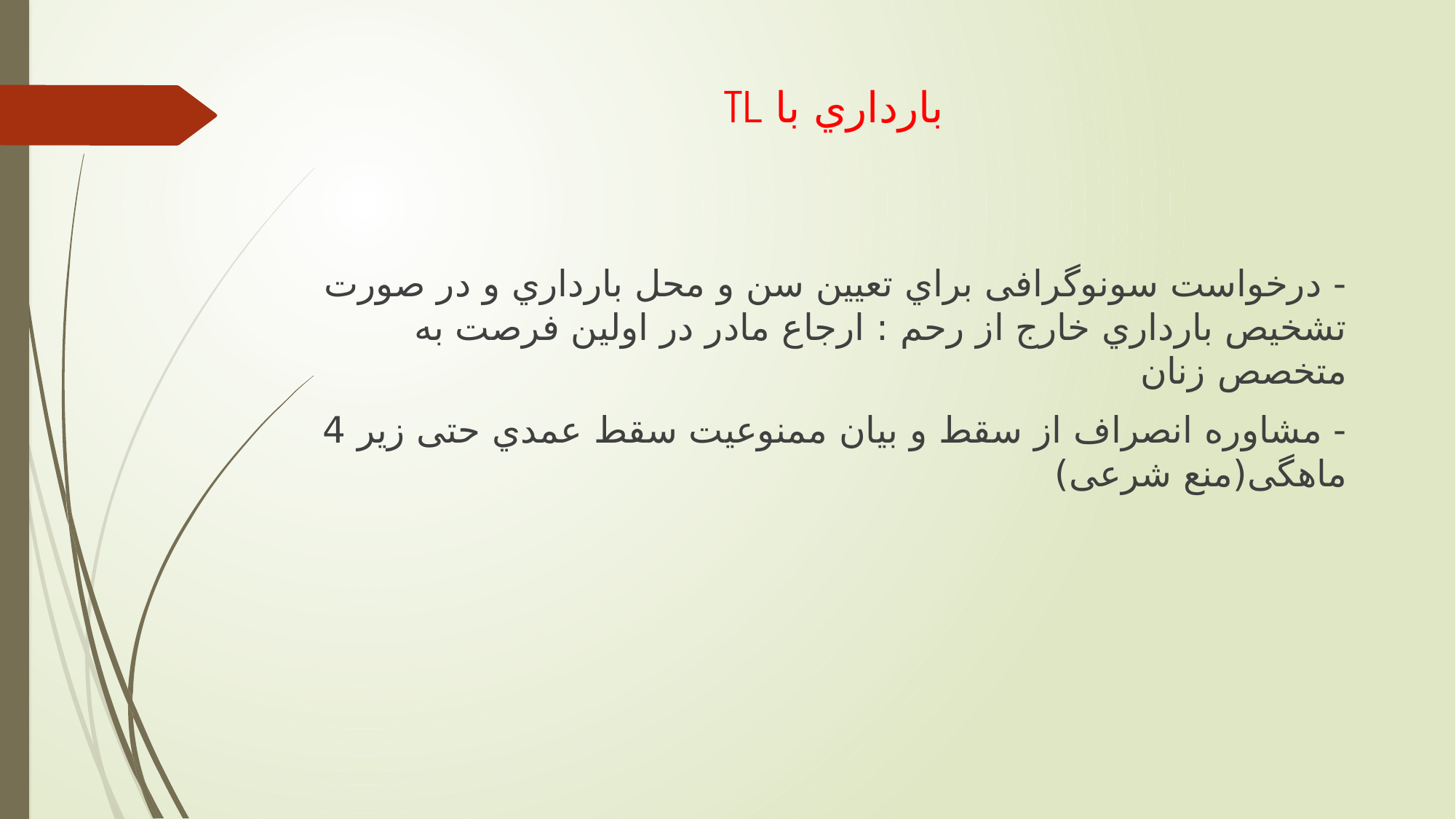

# بارداري با TL
- درخواست سونوگرافی براي تعیین سن و محل بارداري و در صورت تشخیص بارداري خارج از رحم : ارجاع مادر در اولین فرصت به متخصص زنان
- مشاوره انصراف از سقط و بیان ممنوعیت سقط عمدي حتی زير 4 ماهگی(منع شرعی)